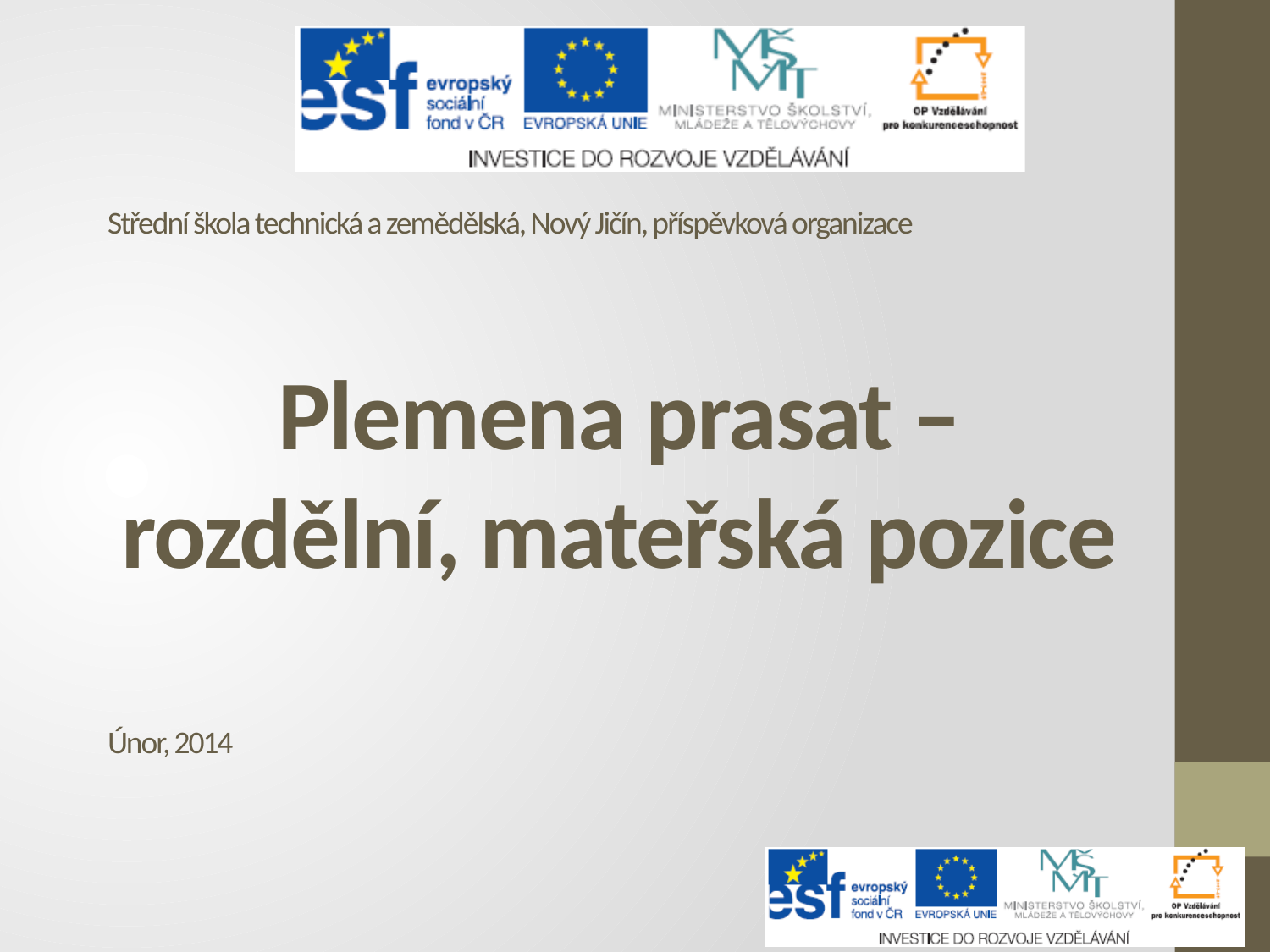

Střední škola technická a zemědělská, Nový Jičín, příspěvková organizace
# Plemena prasat – rozdělní, mateřská pozice
Únor, 2014